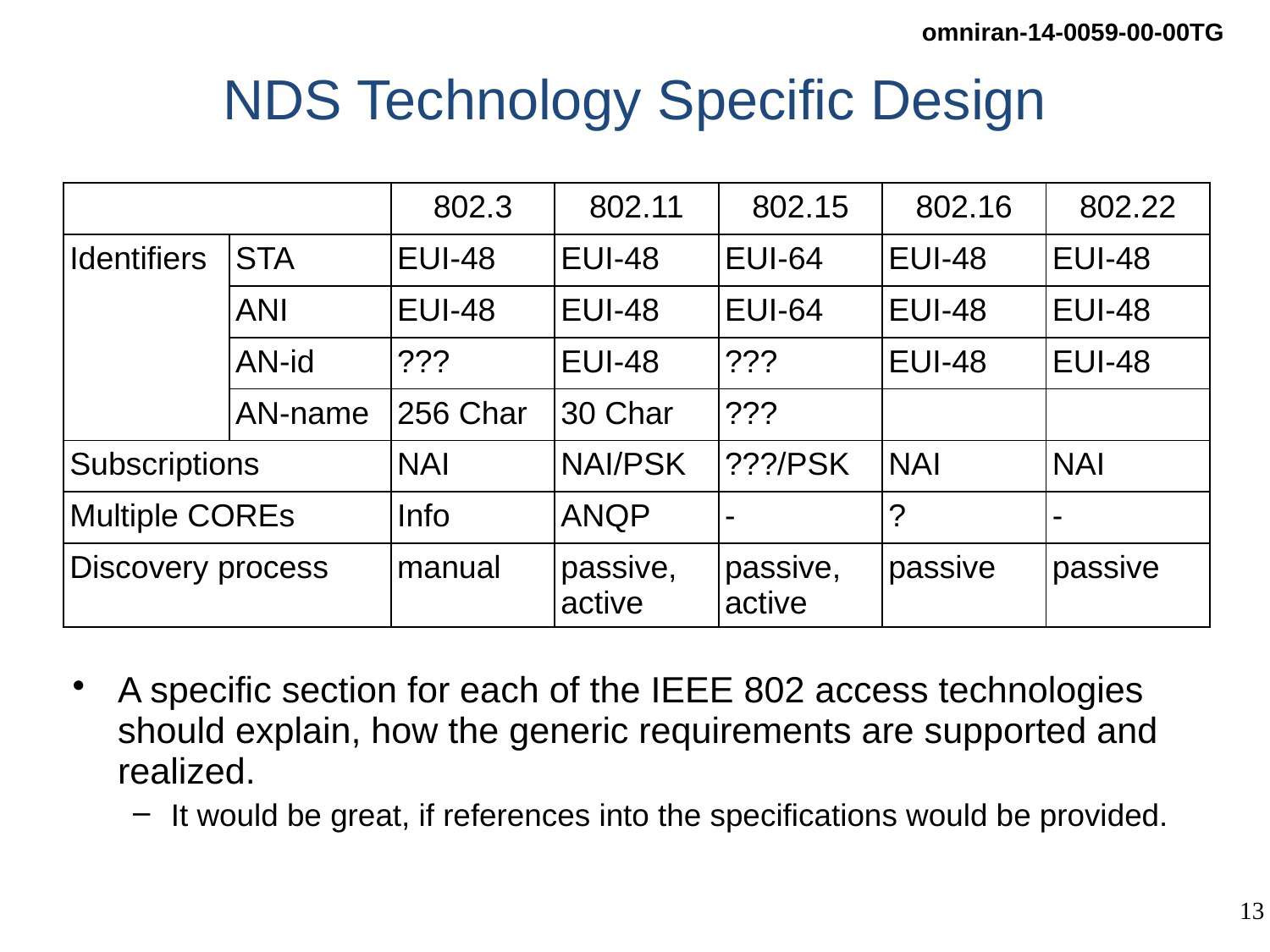

# NDS Technology Specific Design
|  |  | 802.3 | 802.11 | 802.15 | 802.16 | 802.22 |
| --- | --- | --- | --- | --- | --- | --- |
| Identifiers | STA | EUI-48 | EUI-48 | EUI-64 | EUI-48 | EUI-48 |
|  | ANI | EUI-48 | EUI-48 | EUI-64 | EUI-48 | EUI-48 |
|  | AN-id | ??? | EUI-48 | ??? | EUI-48 | EUI-48 |
|  | AN-name | 256 Char | 30 Char | ??? |  |  |
| Subscriptions |  | NAI | NAI/PSK | ???/PSK | NAI | NAI |
| Multiple COREs |  | Info | ANQP | - | ? | - |
| Discovery process |  | manual | passive, active | passive, active | passive | passive |
A specific section for each of the IEEE 802 access technologies should explain, how the generic requirements are supported and realized.
It would be great, if references into the specifications would be provided.